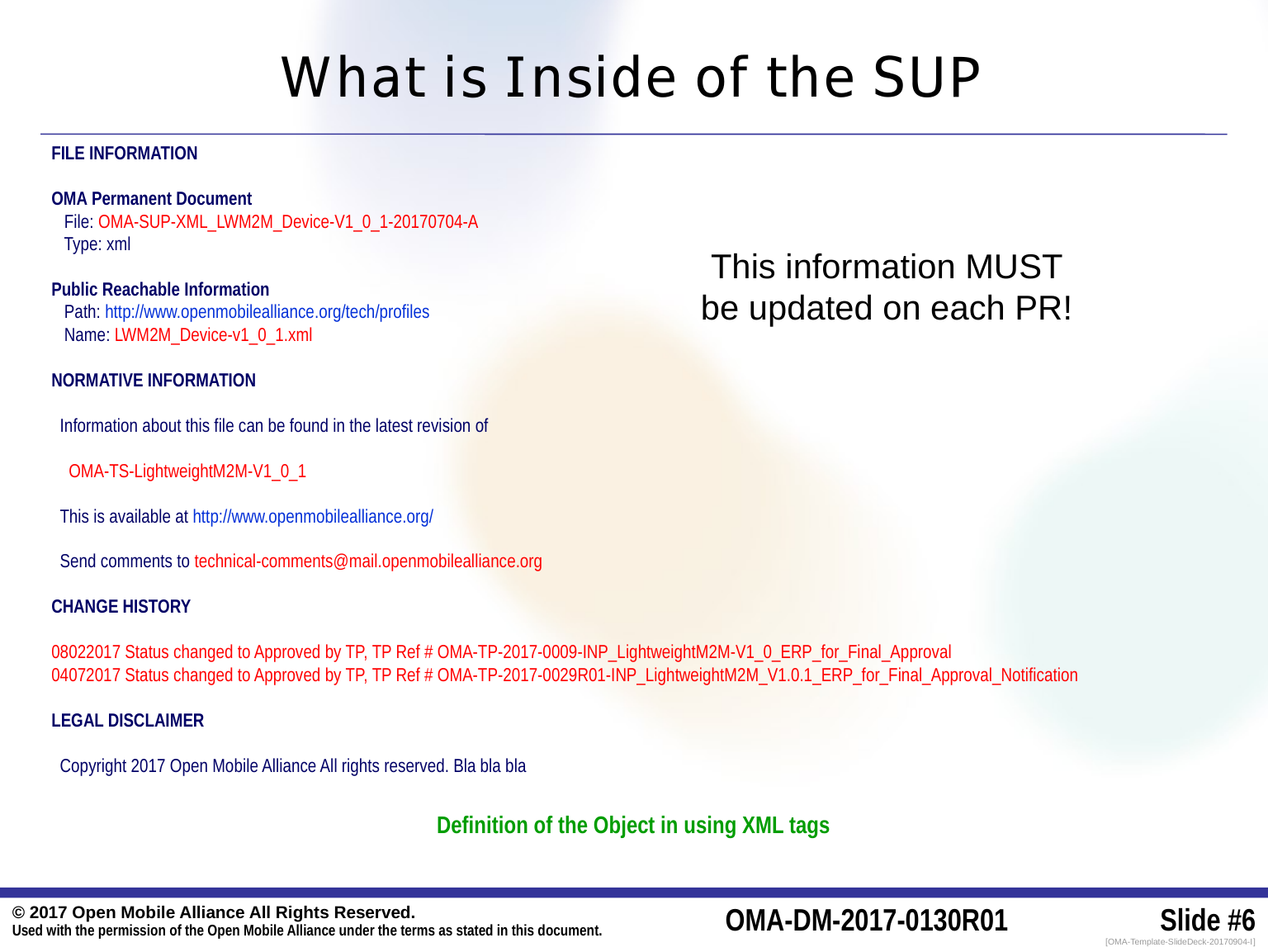

# What is Inside of the SUP
FILE INFORMATION
OMA Permanent Document
   File: OMA-SUP-XML_LWM2M_Device-V1_0_1-20170704-A
   Type: xml
Public Reachable Information
   Path: http://www.openmobilealliance.org/tech/profiles
   Name: LWM2M_Device-v1_0_1.xml
NORMATIVE INFORMATION
  Information about this file can be found in the latest revision of
    OMA-TS-LightweightM2M-V1_0_1
  This is available at http://www.openmobilealliance.org/
  Send comments to technical-comments@mail.openmobilealliance.org
CHANGE HISTORY
08022017 Status changed to Approved by TP, TP Ref # OMA-TP-2017-0009-INP_LightweightM2M-V1_0_ERP_for_Final_Approval
04072017 Status changed to Approved by TP, TP Ref # OMA-TP-2017-0029R01-INP_LightweightM2M_V1.0.1_ERP_for_Final_Approval_Notification
LEGAL DISCLAIMER
  Copyright 2017 Open Mobile Alliance All rights reserved. Bla bla bla

Definition of the Object in using XML tags

This information MUST be updated on each PR!